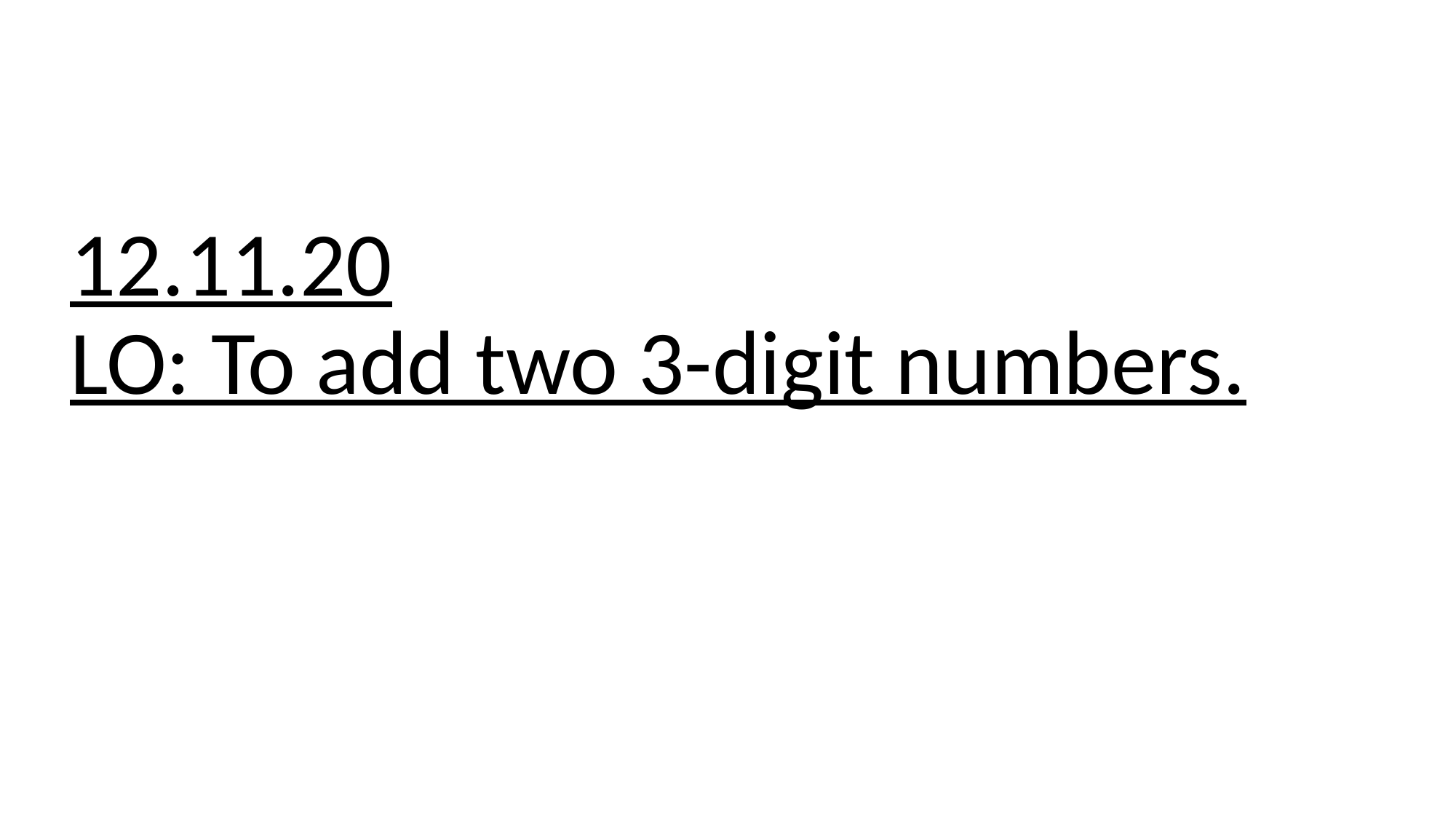

# 12.11.20 LO: To add two 3-digit numbers.